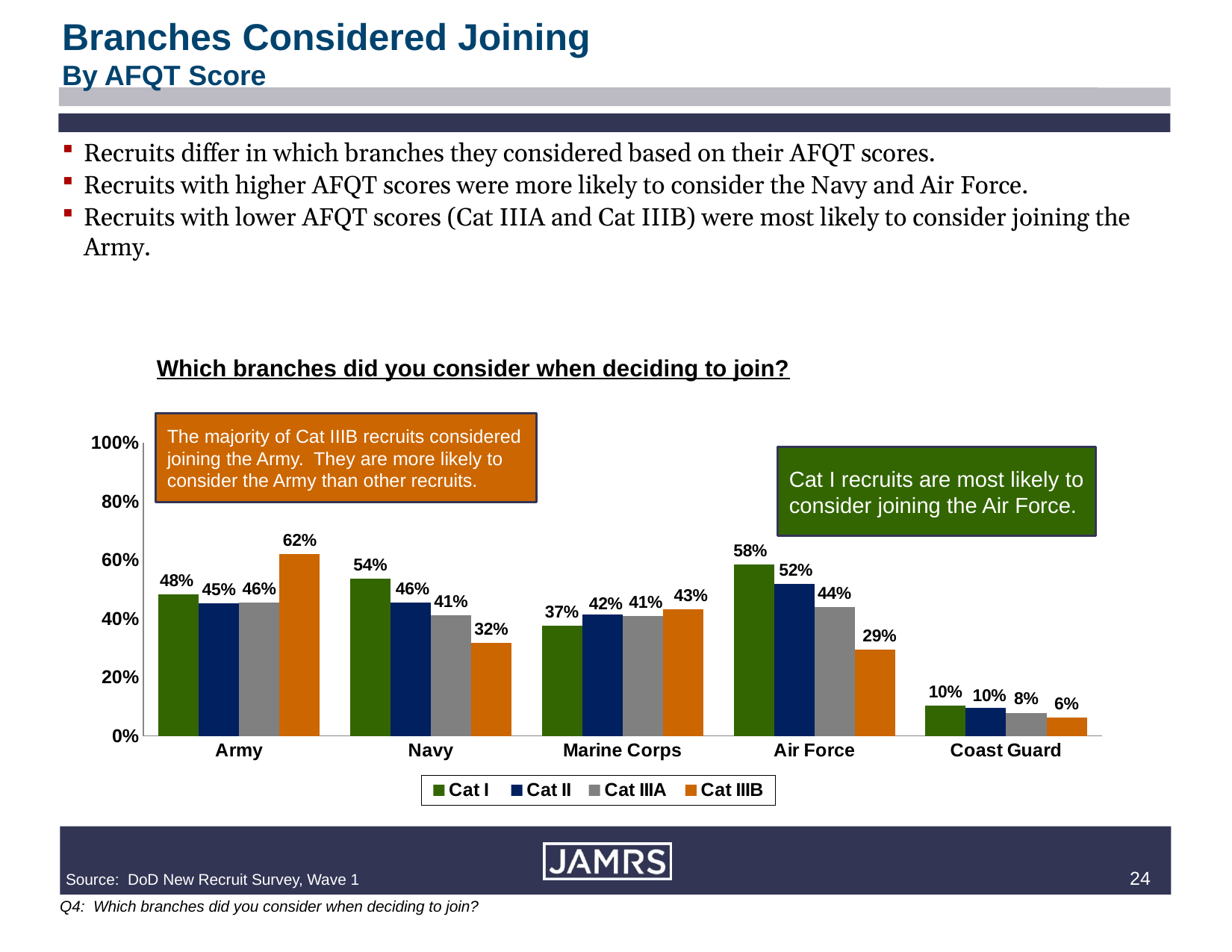

Branches Considered Joining
By AFQT Score
Which branches did you consider when deciding to join?
Recruits differ in which branches they considered based on their AFQT scores.
Recruits with higher AFQT scores were more likely to consider the Navy and Air Force.
Recruits with lower AFQT scores (Cat IIIA and Cat IIIB) were most likely to consider joining the Army.

### Chart

| Category | Cat I  | Cat II | Cat IIIA | Cat IIIB |
|---|---|---|---|---|
| Army | 0.4819646 | 0.453228 | 0.4556988 | 0.6200048 |
| Navy | 0.5355817 | 0.4559964 | 0.4125729 | 0.3178134 |
| Marine Corps | 0.3749995 | 0.4154104 | 0.4090779 | 0.4328629 |
| Air Force | 0.5843476 | 0.5181332 | 0.4409721 | 0.2938718 |
| Coast Guard | 0.1032206 | 0.0957639 | 0.079169 | 0.0618448 |
The majority of Cat IIIB recruits considered joining the Army.  They are more likely to consider the Army than other recruits.
Cat I recruits are most likely to consider joining the Air Force.
24
Source:  DoD New Recruit Survey, Wave 1
	Q4:  Which branches did you consider when deciding to join?